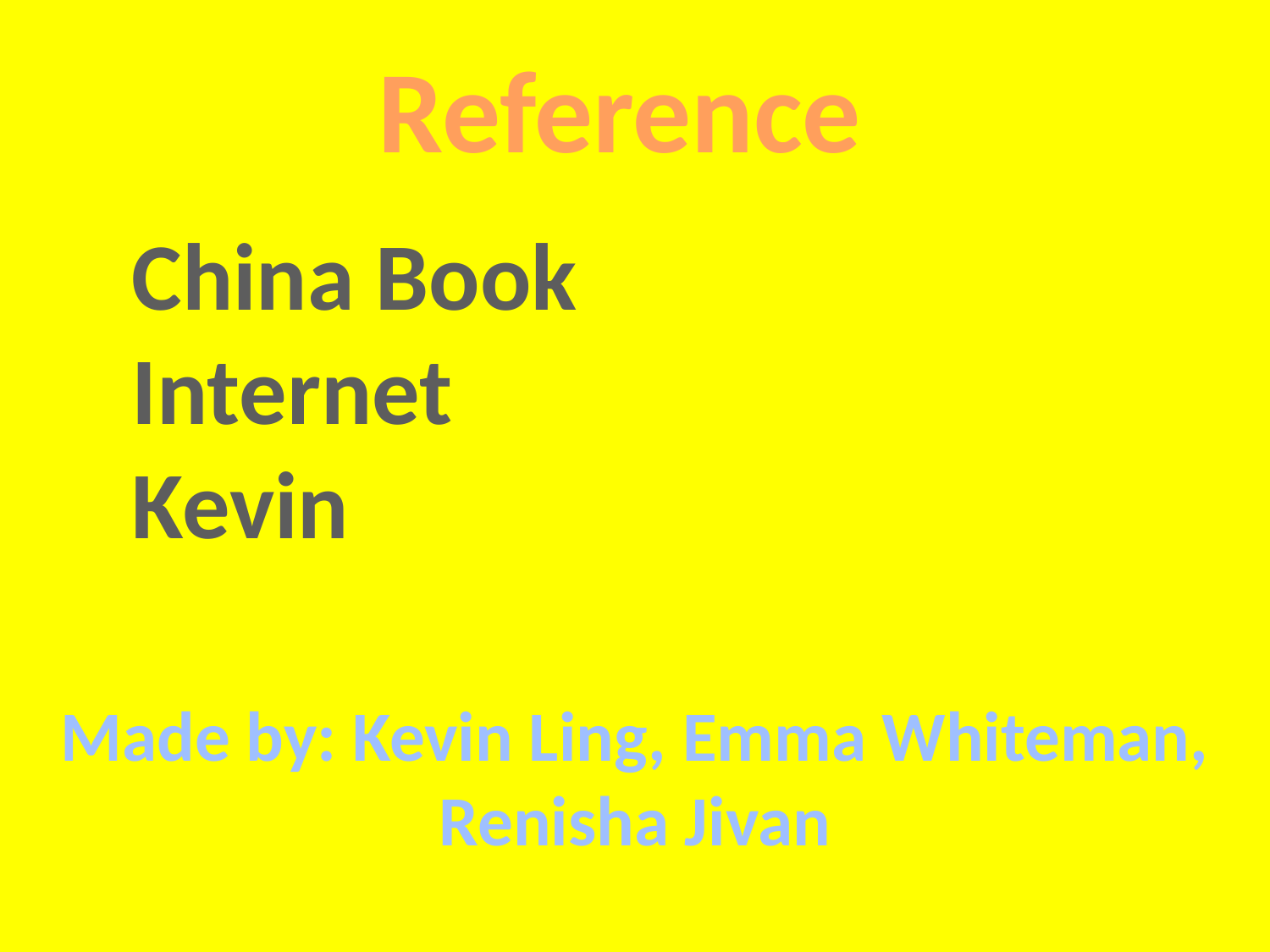

Reference
China Book
Internet
Kevin
Made by: Kevin Ling, Emma Whiteman, Renisha Jivan